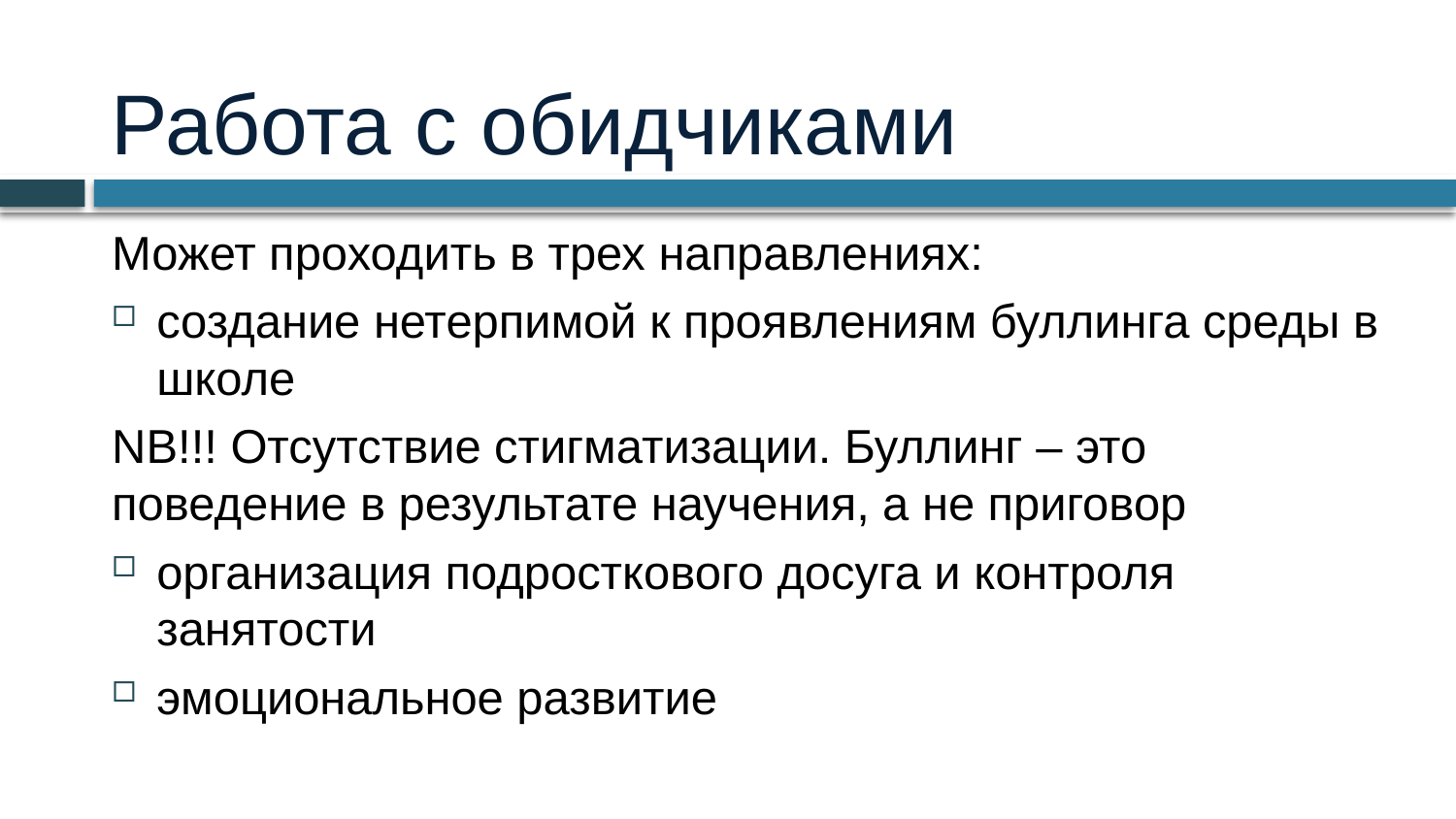

# Работа с обидчиками
Может проходить в трех направлениях:
создание нетерпимой к проявлениям буллинга среды в школе
NB!!! Отсутствие стигматизации. Буллинг – это поведение в результате научения, а не приговор
организация подросткового досуга и контроля занятости
эмоциональное развитие